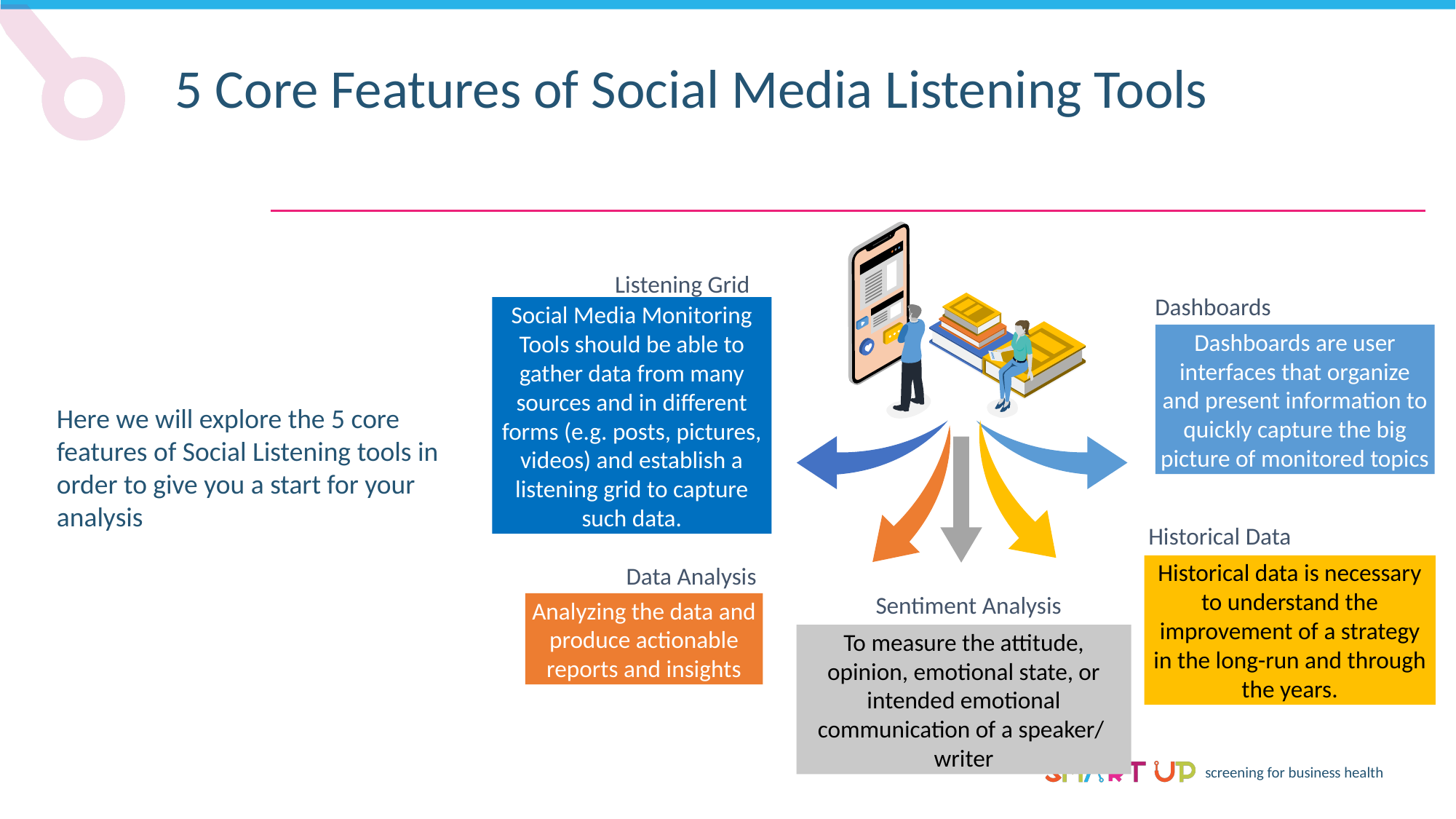

5 Core Features of Social Media Listening Tools

Listening Grid
Dashboards
Social Media Monitoring Tools should be able to gather data from many sources and in different forms (e.g. posts, pictures, videos) and establish a listening grid to capture such data.
Dashboards are user interfaces that organize and present information to quickly capture the big picture of monitored topics

Here we will explore the 5 core features of Social Listening tools in order to give you a start for your analysis

Historical Data
Data Analysis
Historical data is necessary to understand the improvement of a strategy in the long-run and through the years.
Sentiment Analysis
Analyzing the data and produce actionable reports and insights
To measure the attitude, opinion, emotional state, or intended emotional communication of a speaker/  writer